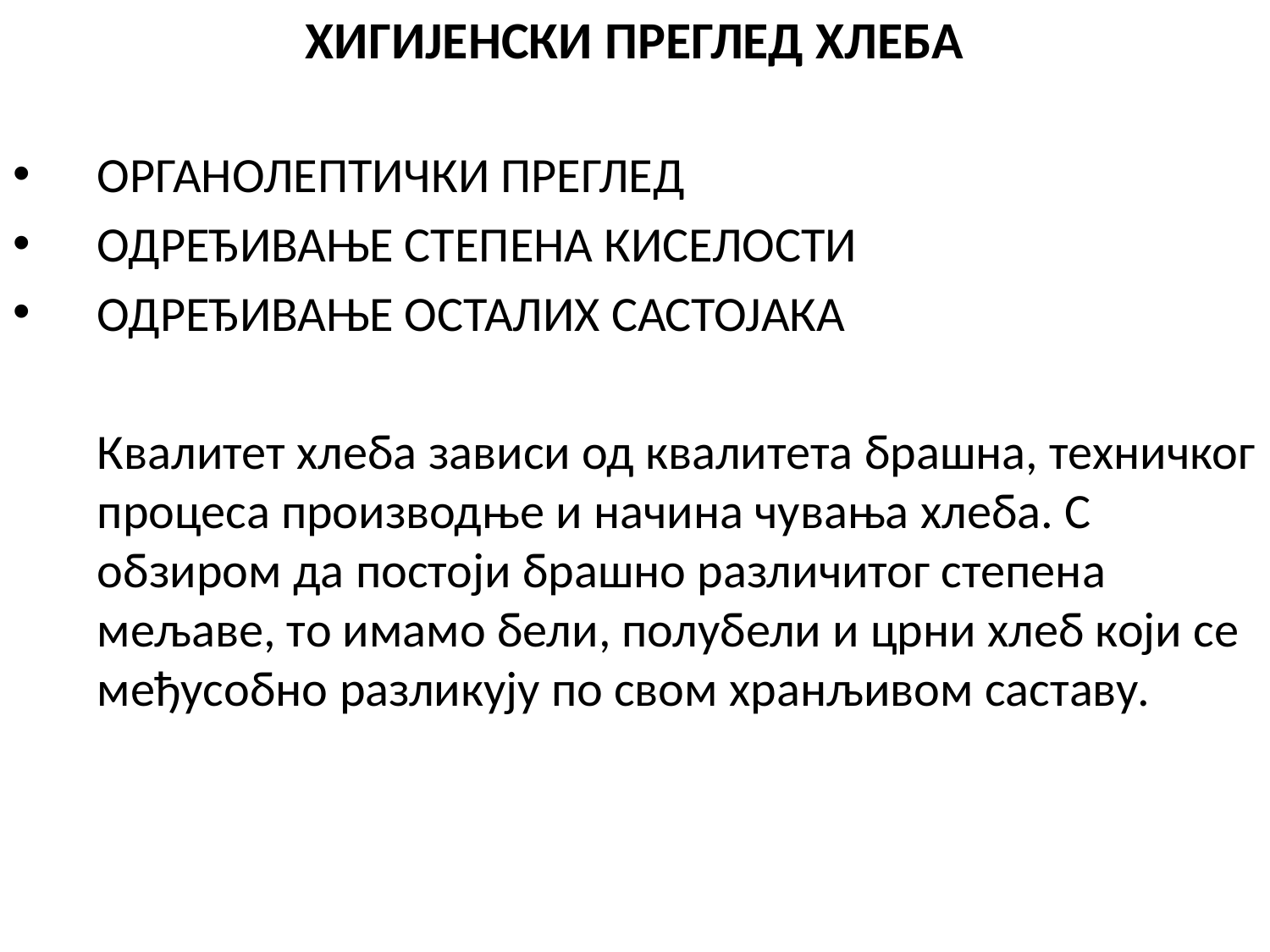

# ХИГИЈЕНСКИ ПРЕГЛЕД ХЛЕБА

ОРГАНОЛЕПТИЧКИ ПРЕГЛЕД
ОДРЕЂИВАЊЕ СТЕПЕНА КИСЕЛОСТИ
ОДРЕЂИВАЊЕ ОСТАЛИХ САСТОЈАКА

	Квалитет хлеба зависи од квалитета брашна, техничког процеса производње и начина чувања хлеба. С обзиром да постоји брашно различитог степена мељаве, то имамо бели, полубели и црни хлеб који се међусобно разликују по свом хранљивом саставу.